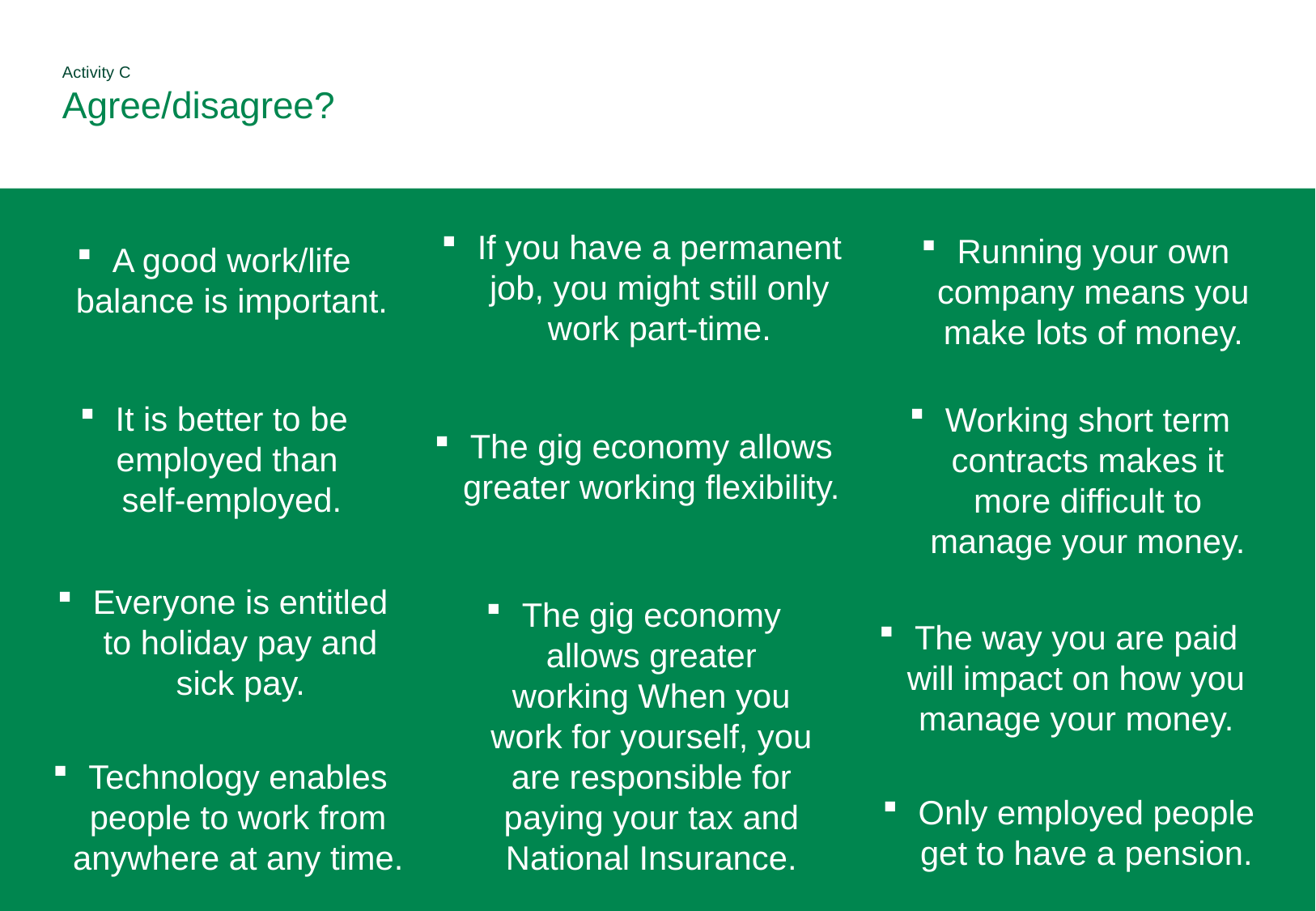

If you have a permanent job, you might still only work part-time.
Running your own company means you make lots of money.
When you work for yourself, you are responsible for paying your tax and National Insurance.
Technology enables people to work from anywhere at any time.
The way you are paid will impact on how you manage your money.
A good work/life balance is important.
Only employed people get to have a pension.
# Activity C Agree/disagree?

If you have a permanent job, you might still only work part-time.
Running your own company means you make lots of money.
A good work/life balance is important.
It is better to be employed than
self-employed.
Working short term contracts makes it more difficult to manage your money.
The gig economy allows greater working flexibility.
Everyone is entitled to holiday pay and sick pay.
The gig economy allows greater working When you work for yourself, you are responsible for paying your tax and National Insurance.
The way you are paid will impact on how you manage your money.
Technology enables people to work from anywhere at any time.
Only employed people get to have a pension.